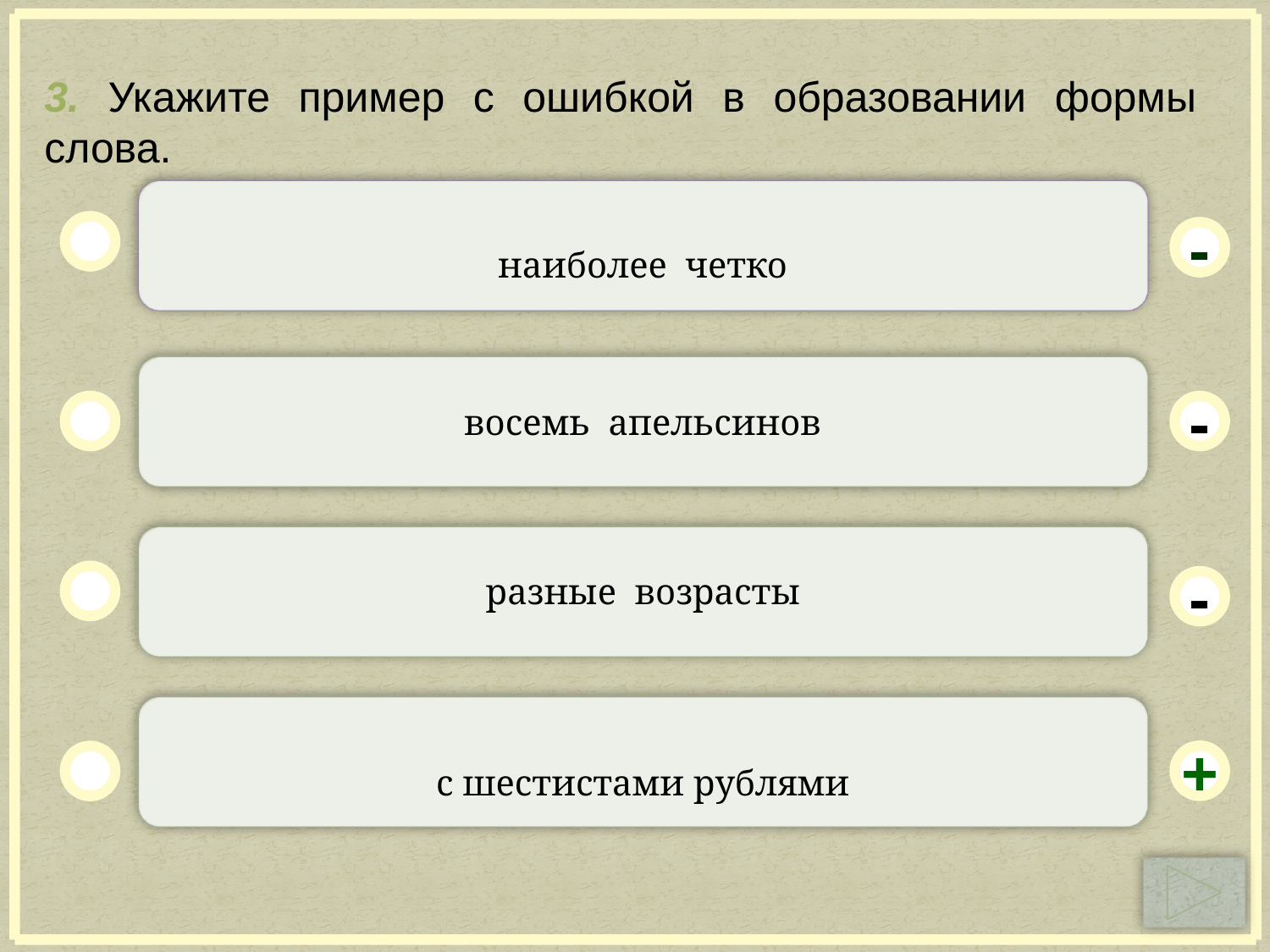

3. Укажите пример с ошибкой в образовании формы слова.

наиболее  четко

-
восемь  апельсинов

-
разные  возрасты

-

с шестистами рублями
+